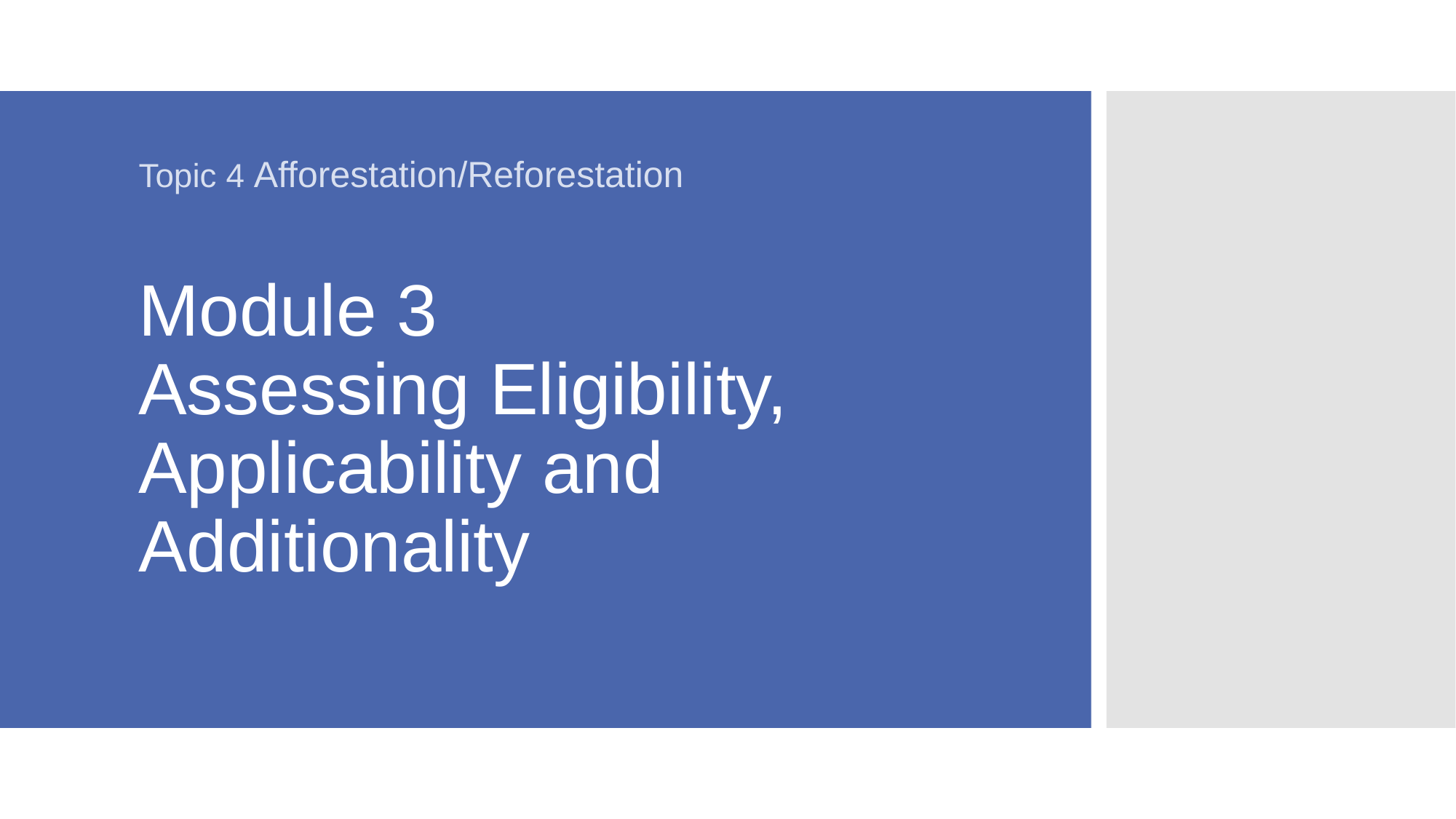

Topic 4 Afforestation/Reforestation
# Module 3 Assessing Eligibility, Applicability and Additionality